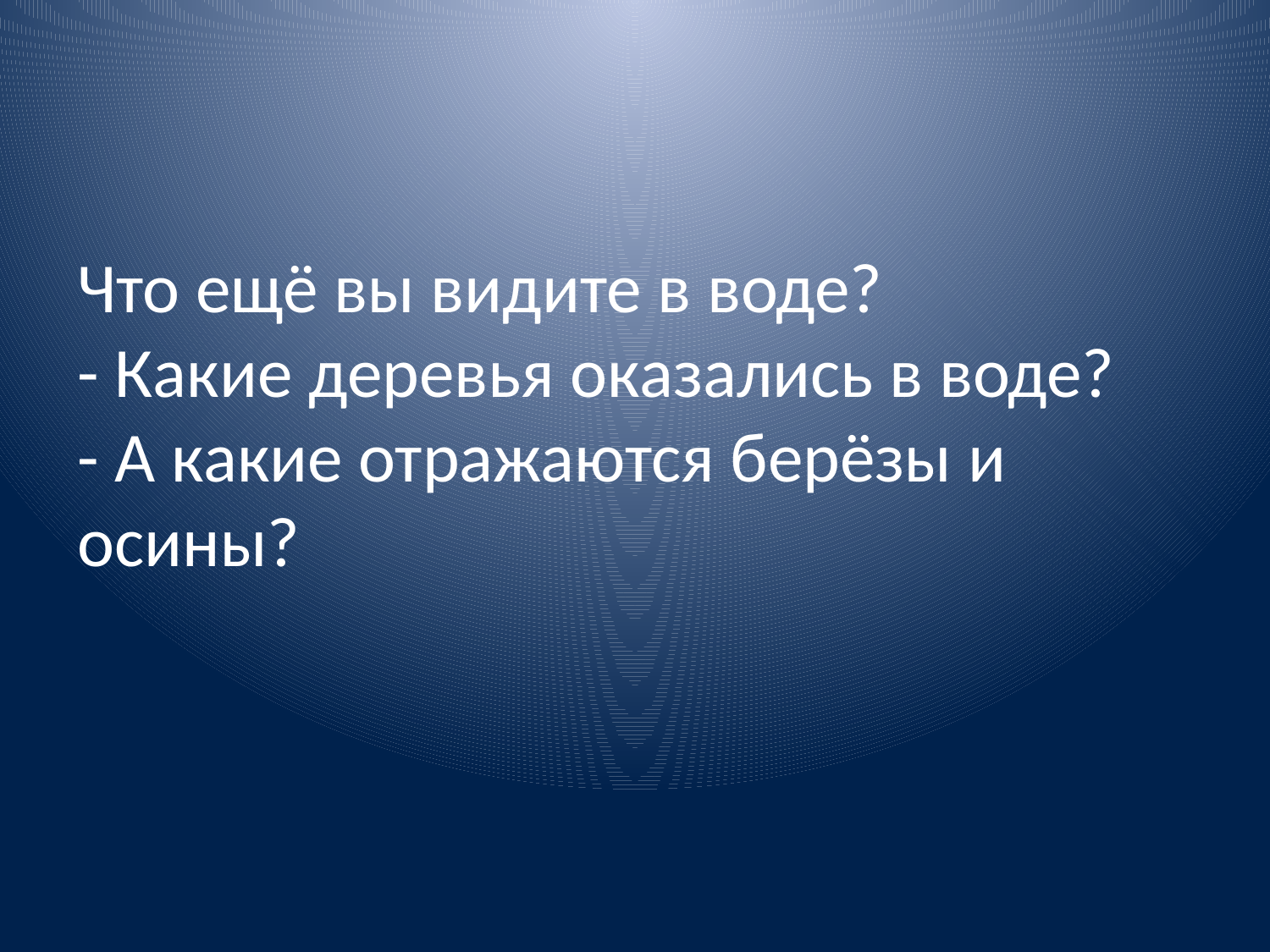

Что ещё вы видите в воде?
- Какие деревья оказались в воде?
- А какие отражаются берёзы и осины?